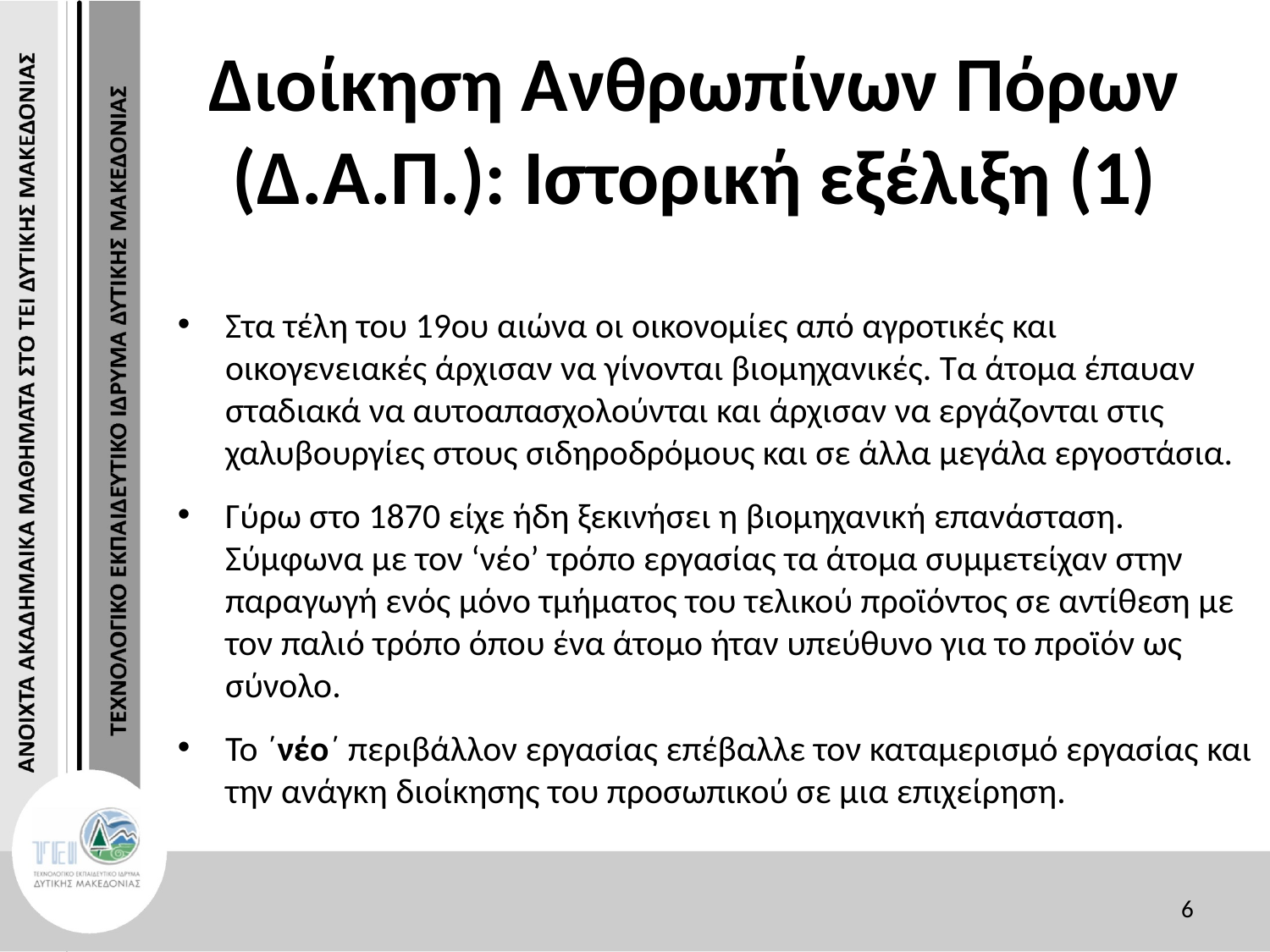

# Διοίκηση Ανθρωπίνων Πόρων (Δ.Α.Π.): Ιστορική εξέλιξη (1)
Στα τέλη του 19ου αιώνα οι οικονομίες από αγροτικές και οικογενειακές άρχισαν να γίνονται βιομηχανικές. Τα άτομα έπαυαν σταδιακά να αυτοαπασχολούνται και άρχισαν να εργάζονται στις χαλυβουργίες στους σιδηροδρόμους και σε άλλα μεγάλα εργοστάσια.
Γύρω στο 1870 είχε ήδη ξεκινήσει η βιομηχανική επανάσταση. Σύμφωνα με τον ‘νέο’ τρόπο εργασίας τα άτομα συμμετείχαν στην παραγωγή ενός μόνο τμήματος του τελικού προϊόντος σε αντίθεση με τον παλιό τρόπο όπου ένα άτομο ήταν υπεύθυνο για το προϊόν ως σύνολο.
Το ΄νέο΄ περιβάλλον εργασίας επέβαλλε τον καταμερισμό εργασίας και την ανάγκη διοίκησης του προσωπικού σε μια επιχείρηση.
6